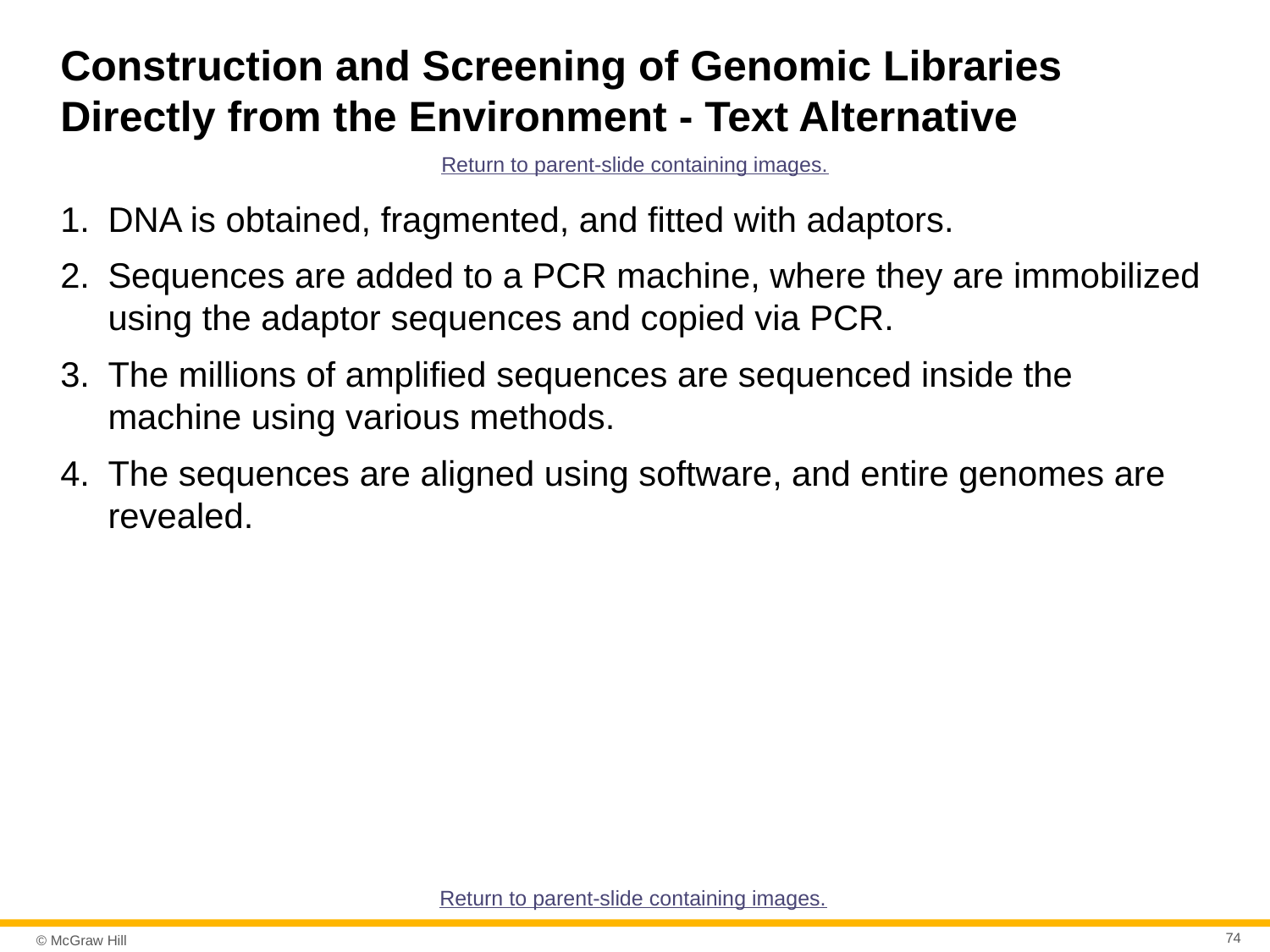

# Construction and Screening of Genomic Libraries Directly from the Environment - Text Alternative
Return to parent-slide containing images.
DNA is obtained, fragmented, and fitted with adaptors.
Sequences are added to a PCR machine, where they are immobilized using the adaptor sequences and copied via PCR.
The millions of amplified sequences are sequenced inside the machine using various methods.
The sequences are aligned using software, and entire genomes are revealed.
Return to parent-slide containing images.